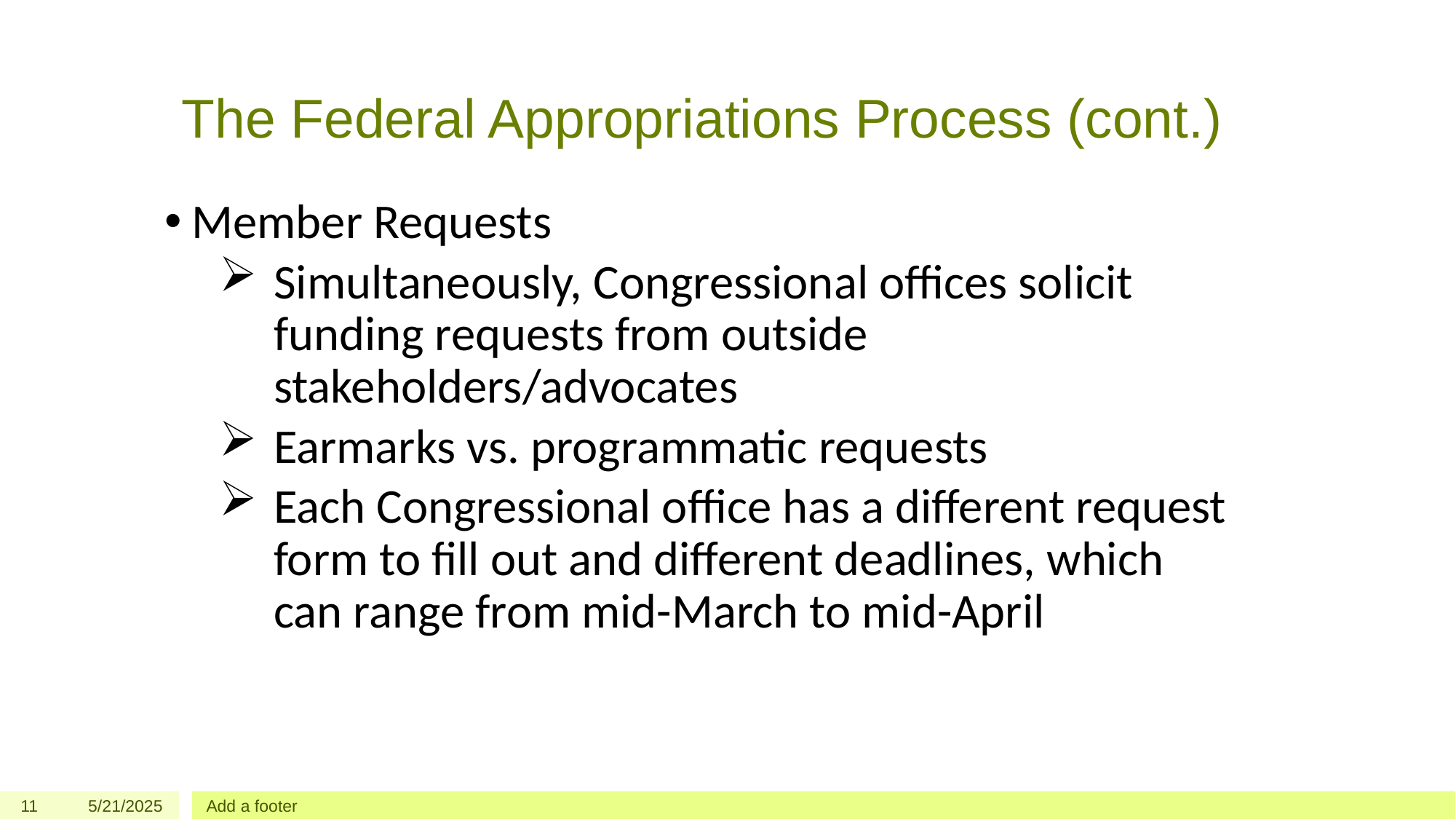

# The Federal Appropriations Process (cont.)
Member Requests
Simultaneously, Congressional offices solicit funding requests from outside stakeholders/advocates
Earmarks vs. programmatic requests
Each Congressional office has a different request form to fill out and different deadlines, which can range from mid-March to mid-April

11
5/21/2025
Add a footer